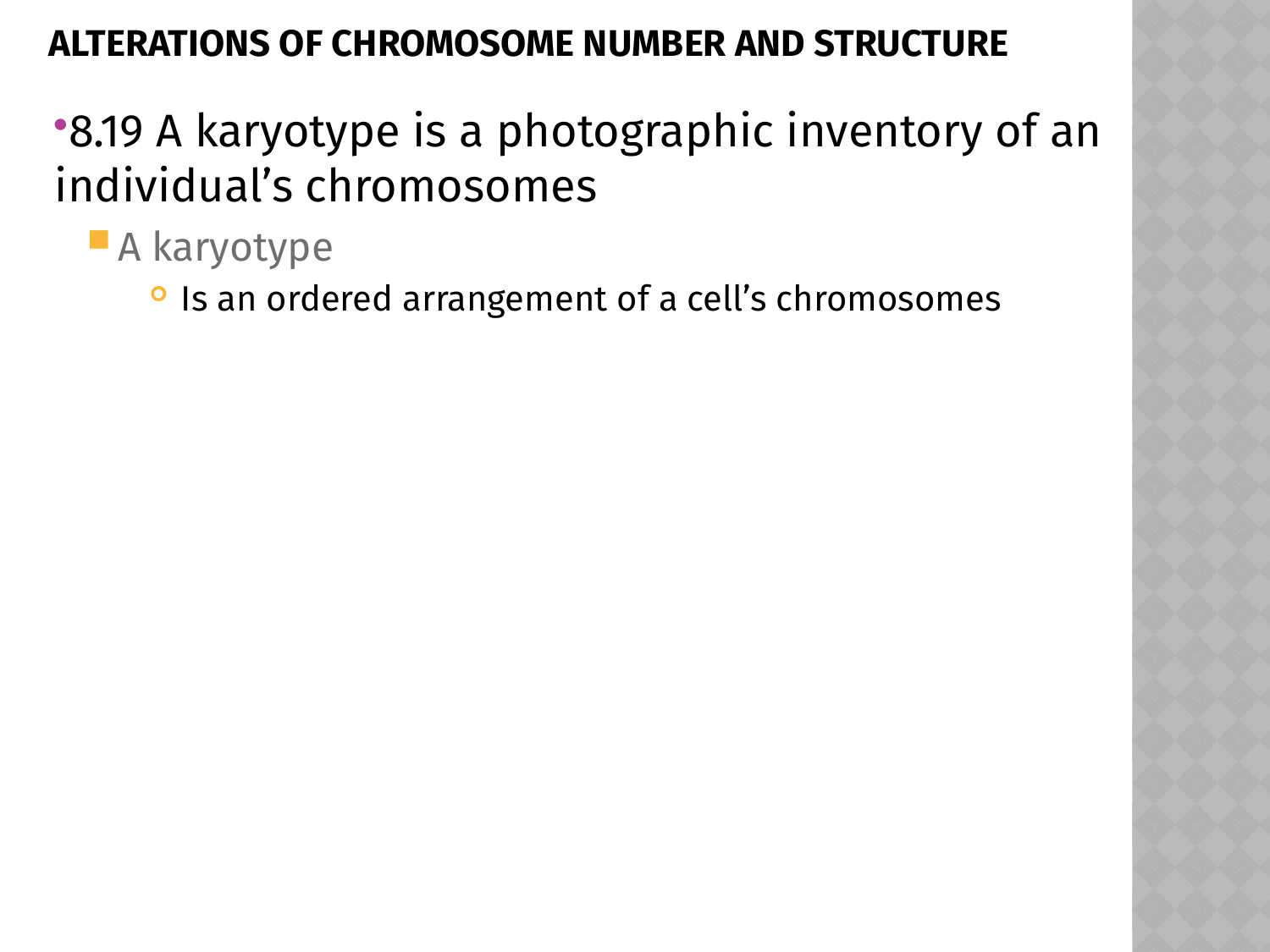

# ALTERATIONS OF CHROMOSOME NUMBER AND STRUCTURE
8.19 A karyotype is a photographic inventory of an individual’s chromosomes
A karyotype
Is an ordered arrangement of a cell’s chromosomes